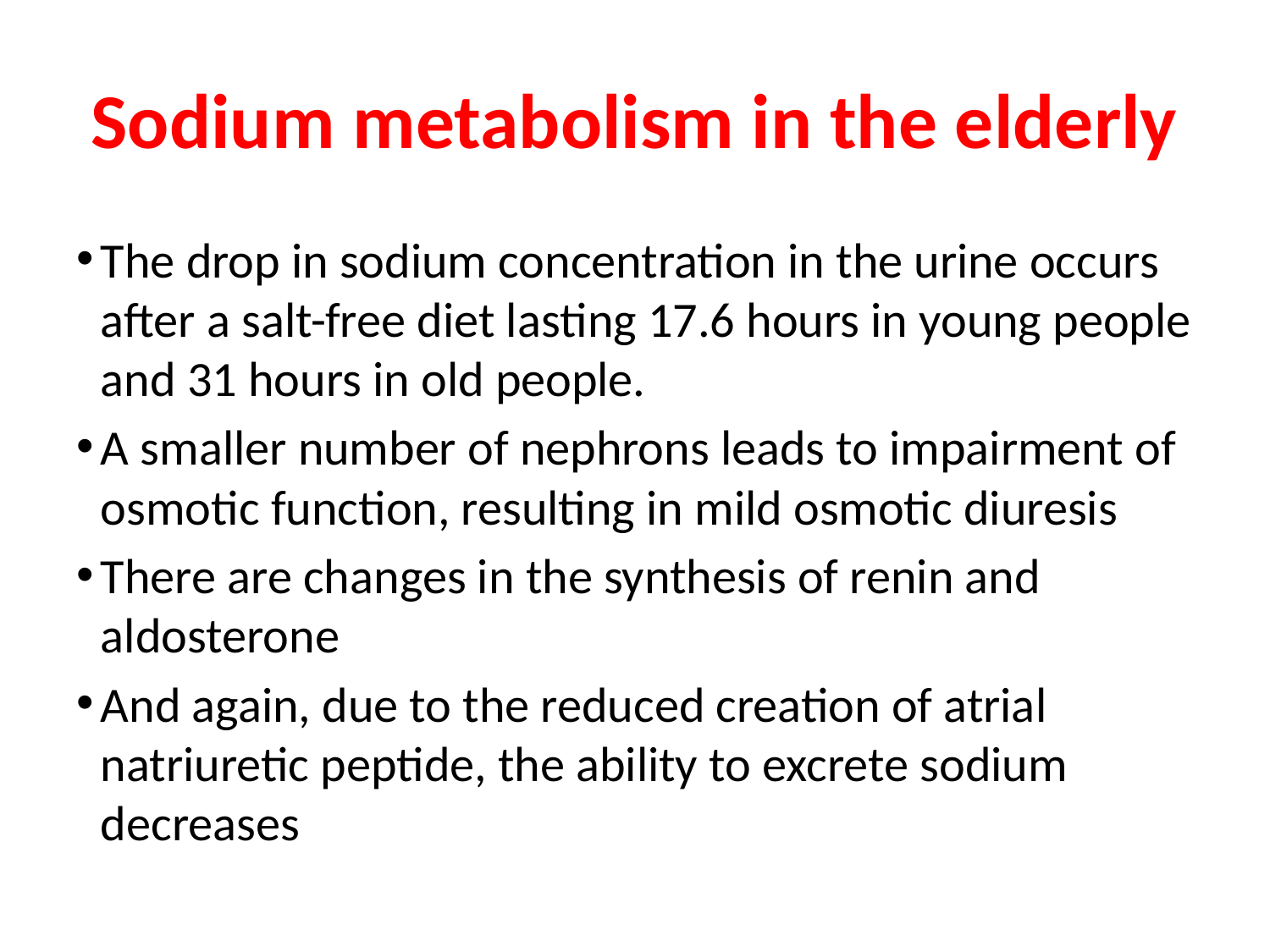

# Sodium metabolism in the elderly
The drop in sodium concentration in the urine occurs after a salt-free diet lasting 17.6 hours in young people and 31 hours in old people.
A smaller number of nephrons leads to impairment of osmotic function, resulting in mild osmotic diuresis
There are changes in the synthesis of renin and aldosterone
And again, due to the reduced creation of atrial natriuretic peptide, the ability to excrete sodium decreases